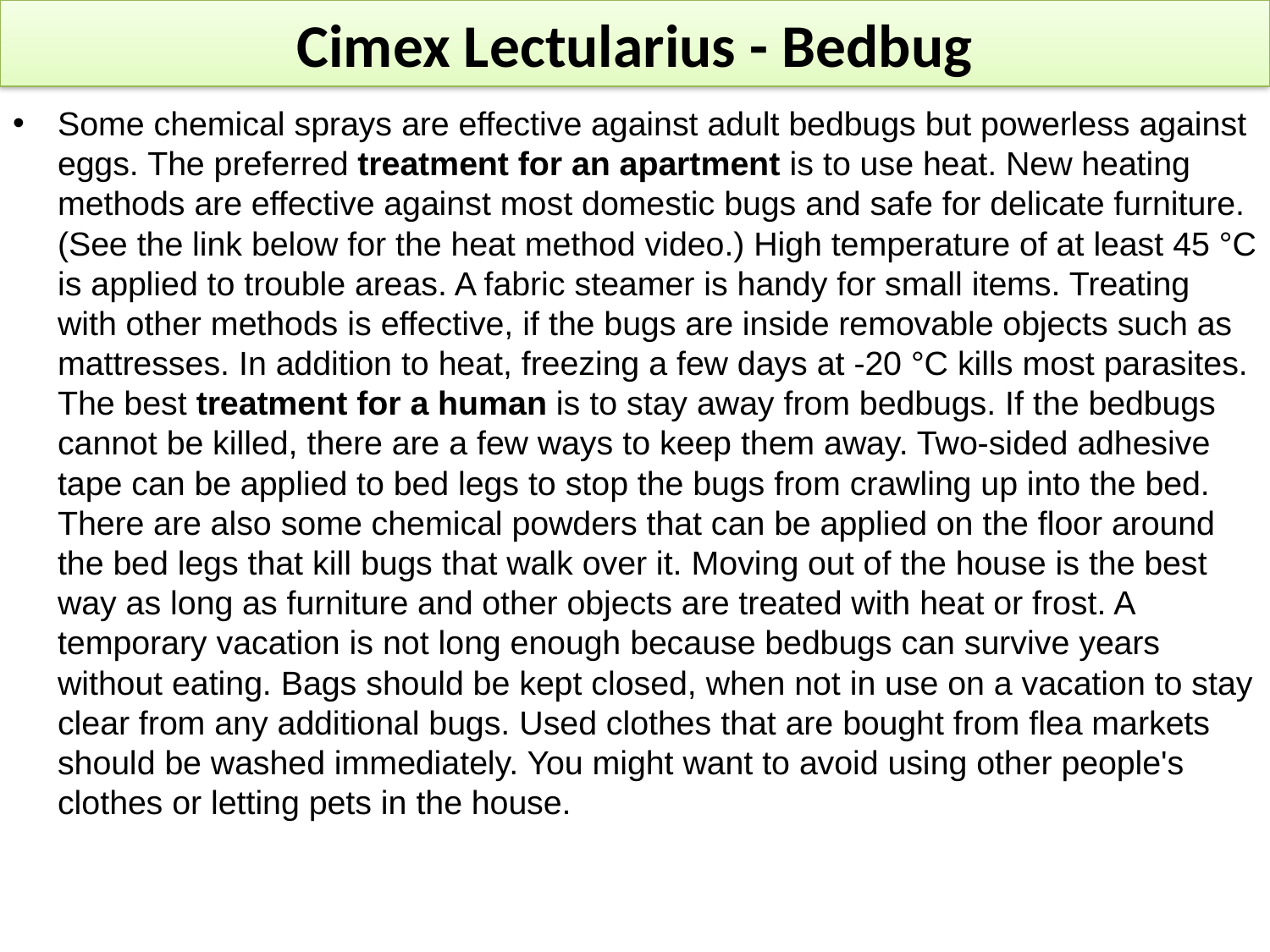

# Cimex Lectularius - Bedbug
Some chemical sprays are effective against adult bedbugs but powerless against eggs. The preferred treatment for an apartment is to use heat. New heating methods are effective against most domestic bugs and safe for delicate furniture. (See the link below for the heat method video.) High temperature of at least 45 °C is applied to trouble areas. A fabric steamer is handy for small items. Treating with other methods is effective, if the bugs are inside removable objects such as mattresses. In addition to heat, freezing a few days at -20 °C kills most parasites. The best treatment for a human is to stay away from bedbugs. If the bedbugs cannot be killed, there are a few ways to keep them away. Two-sided adhesive tape can be applied to bed legs to stop the bugs from crawling up into the bed. There are also some chemical powders that can be applied on the floor around the bed legs that kill bugs that walk over it. Moving out of the house is the best way as long as furniture and other objects are treated with heat or frost. A temporary vacation is not long enough because bedbugs can survive years without eating. Bags should be kept closed, when not in use on a vacation to stay clear from any additional bugs. Used clothes that are bought from flea markets should be washed immediately. You might want to avoid using other people's clothes or letting pets in the house.